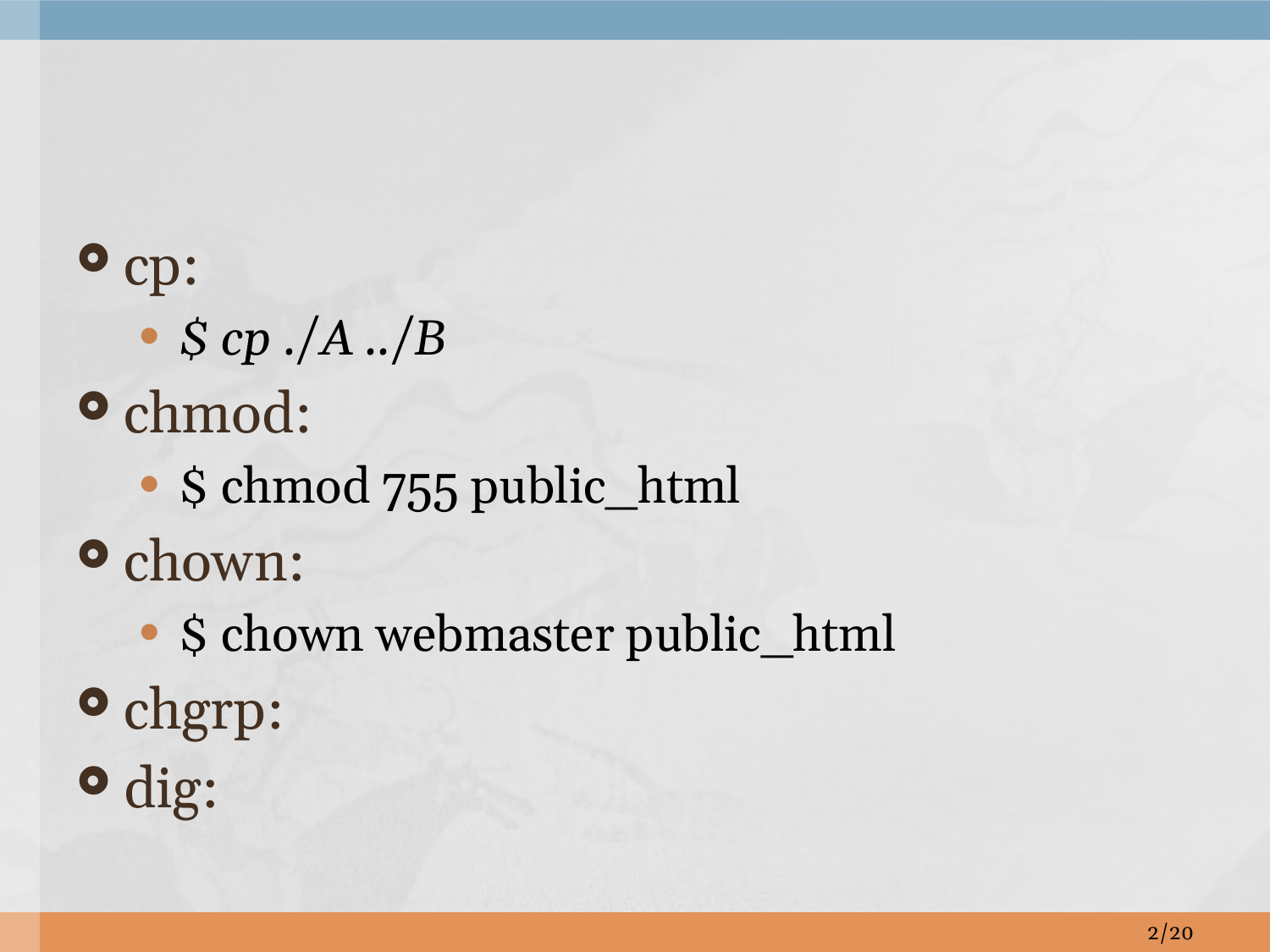

cp:
$ cp ./A ../B
chmod:
$ chmod 755 public_html
chown:
$ chown webmaster public_html
chgrp:
dig:
2/20